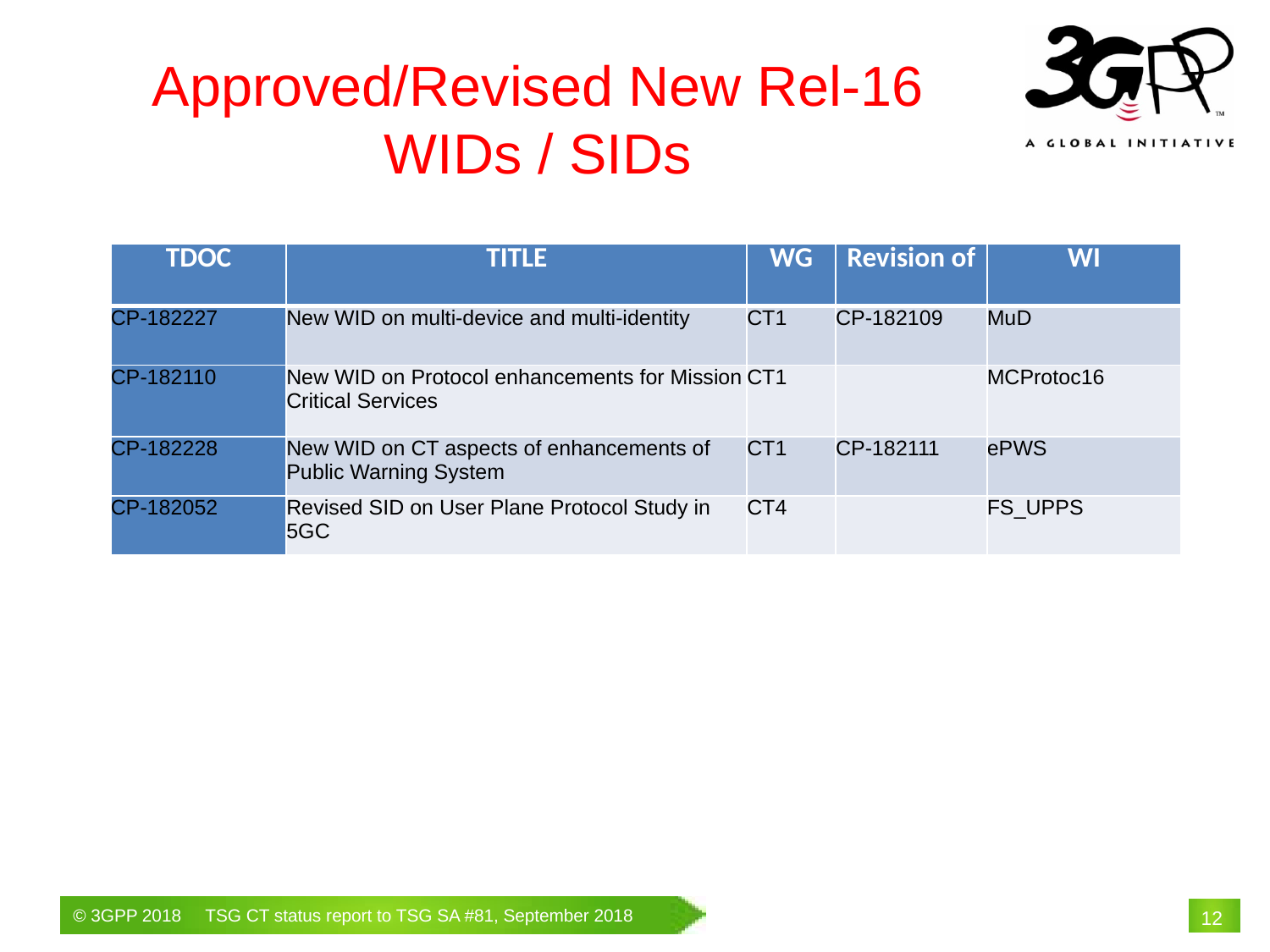

Approved/Revised New Rel-16 WIDs / SIDs

| TDOC | TITLE | WG | Revision of | WI |
| --- | --- | --- | --- | --- |
| CP-182227 | New WID on multi-device and multi-identity | CT1 | CP-182109 | MuD |
| CP-182110 | New WID on Protocol enhancements for Mission Critical Services | CT1 |  | MCProtoc16 |
| CP-182228 | New WID on CT aspects of enhancements of Public Warning System | CT1 | CP-182111 | ePWS |
| CP-182052 | Revised SID on User Plane Protocol Study in 5GC | CT4 |  | FS\_UPPS |

# 12